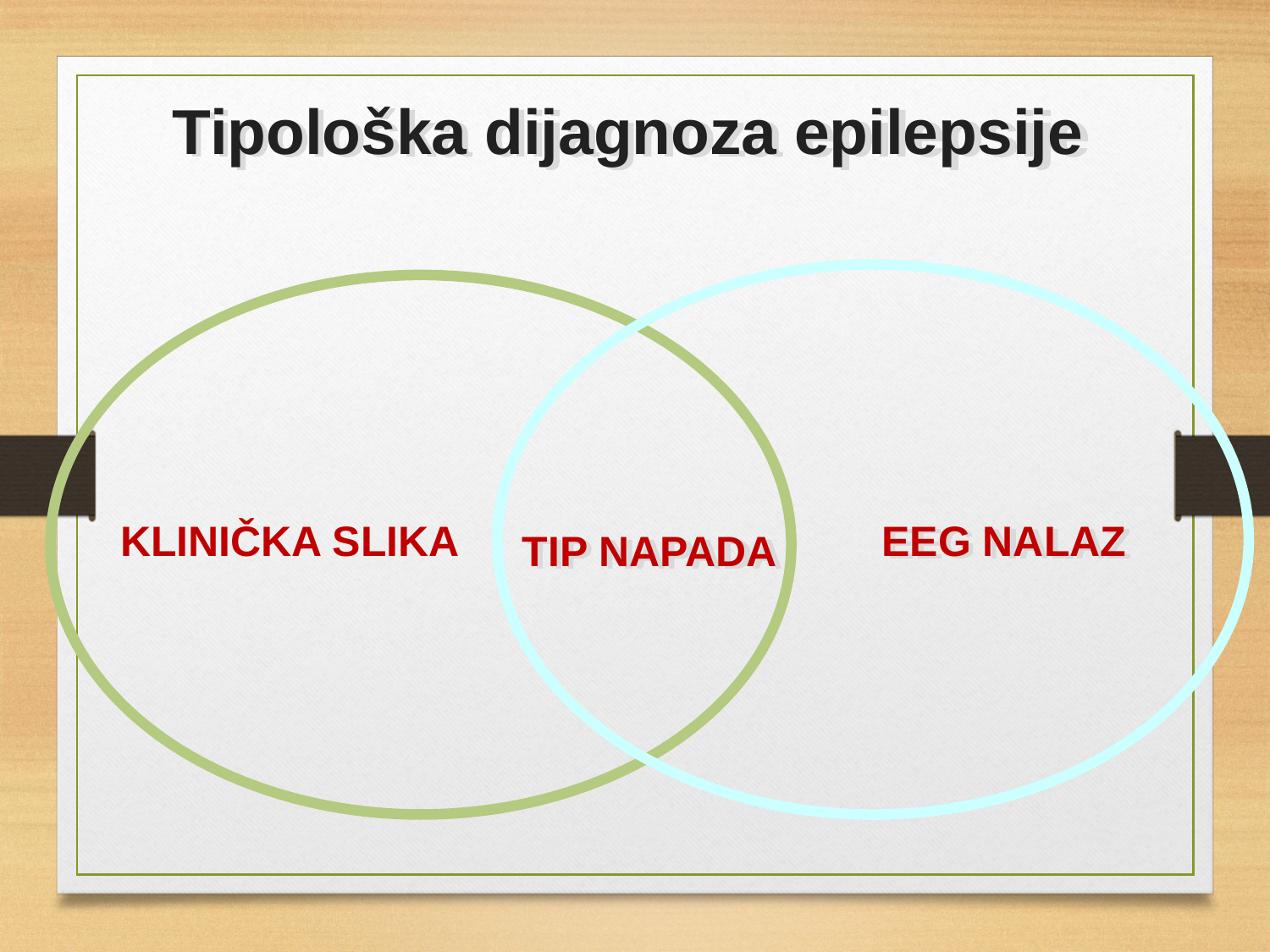

Tipološka dijagnoza epilepsije

KLINIČKA SLIKA
EEG NALAZ
TIP NAPADA